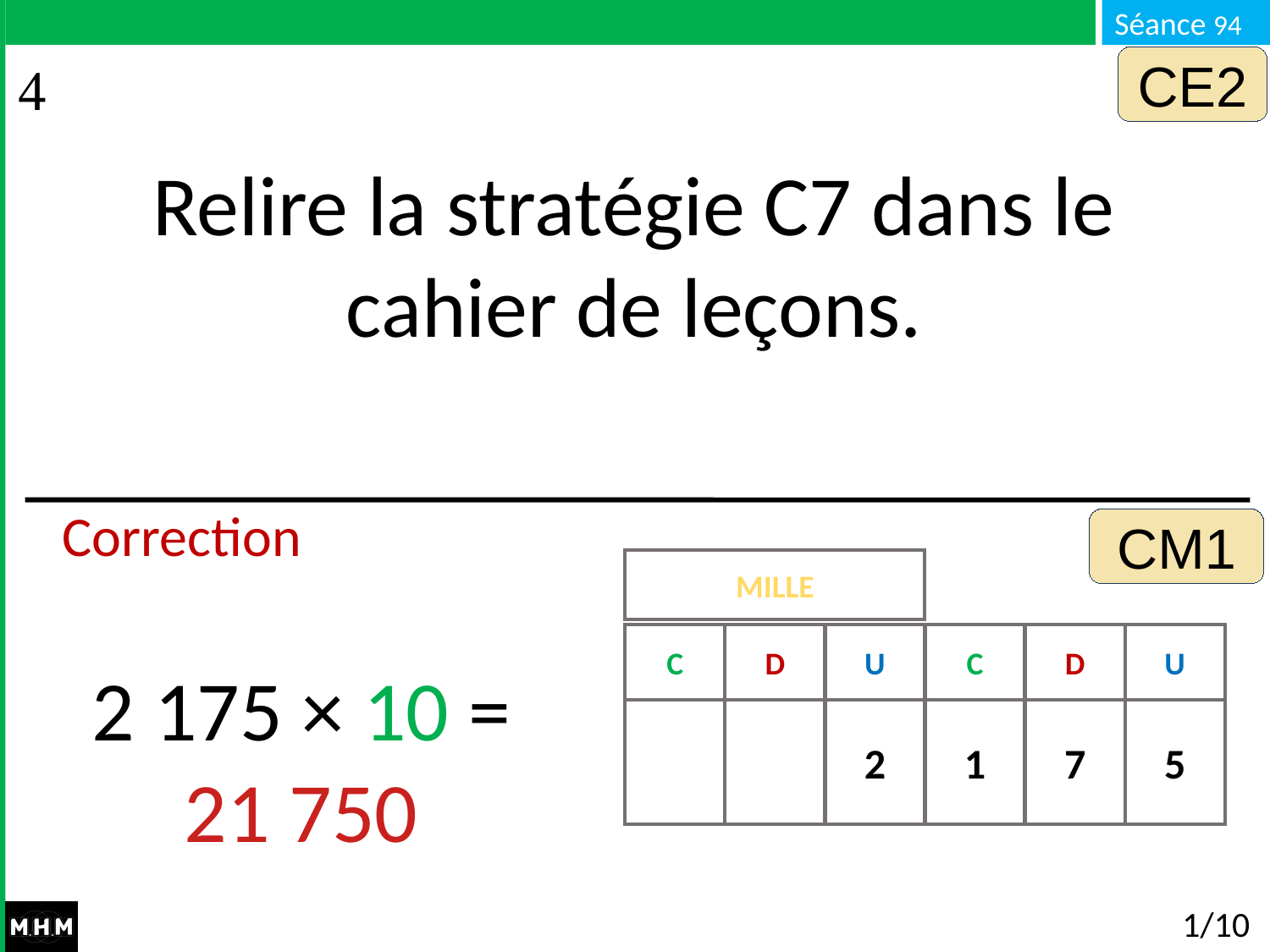

CE2
Relire la stratégie C7 dans le cahier de leçons.

# Correction
CM1
MILLE
C
D
U
C
D
U
2 175 × 10 = 21 750

2
1

7
0
0
5
0
1/10